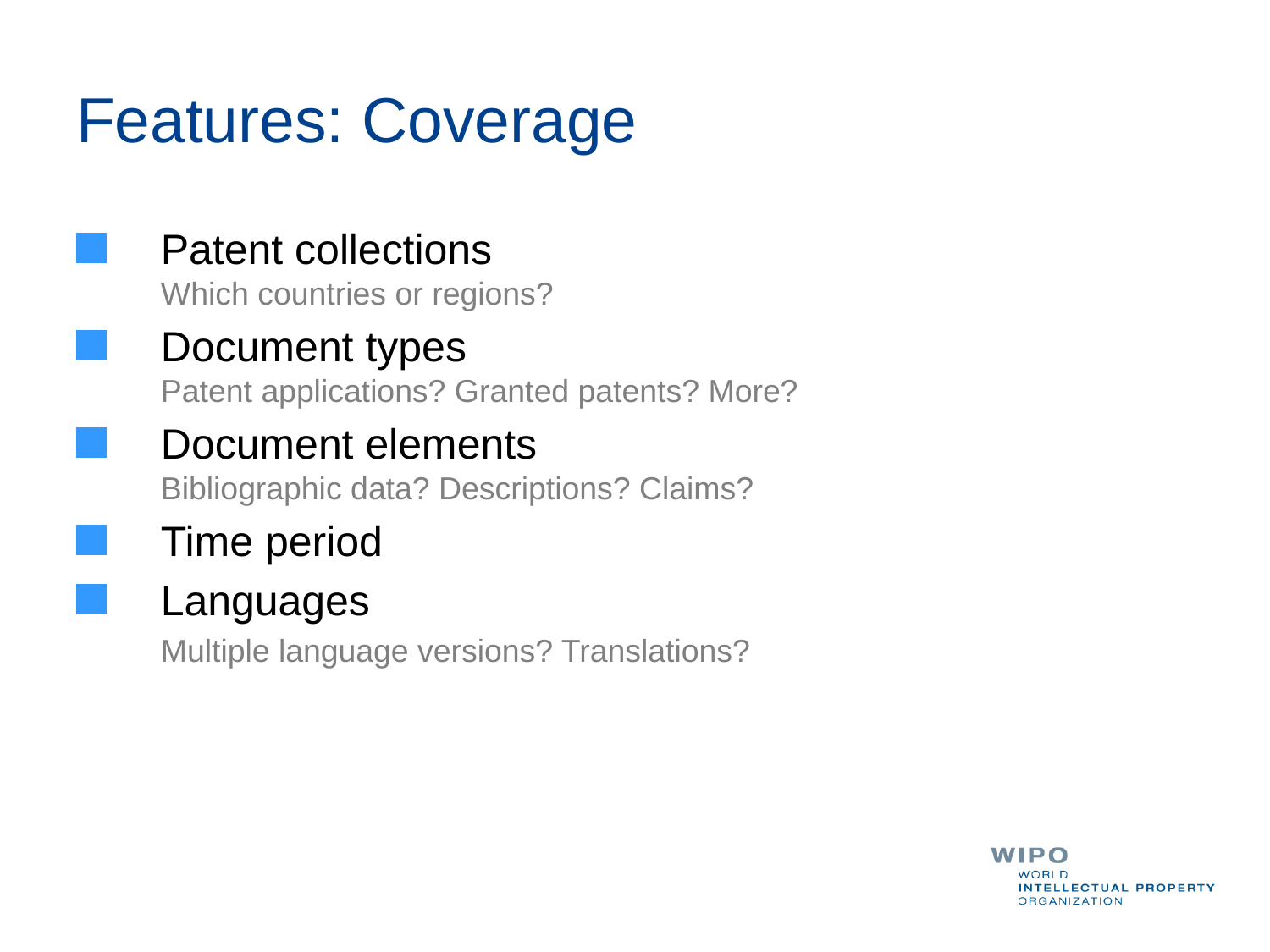

Features: Coverage
Patent collections
Which countries or regions?
Document types
Patent applications? Granted patents? More?
Document elements
Bibliographic data? Descriptions? Claims?
Time period
Languages
	Multiple language versions? Translations?